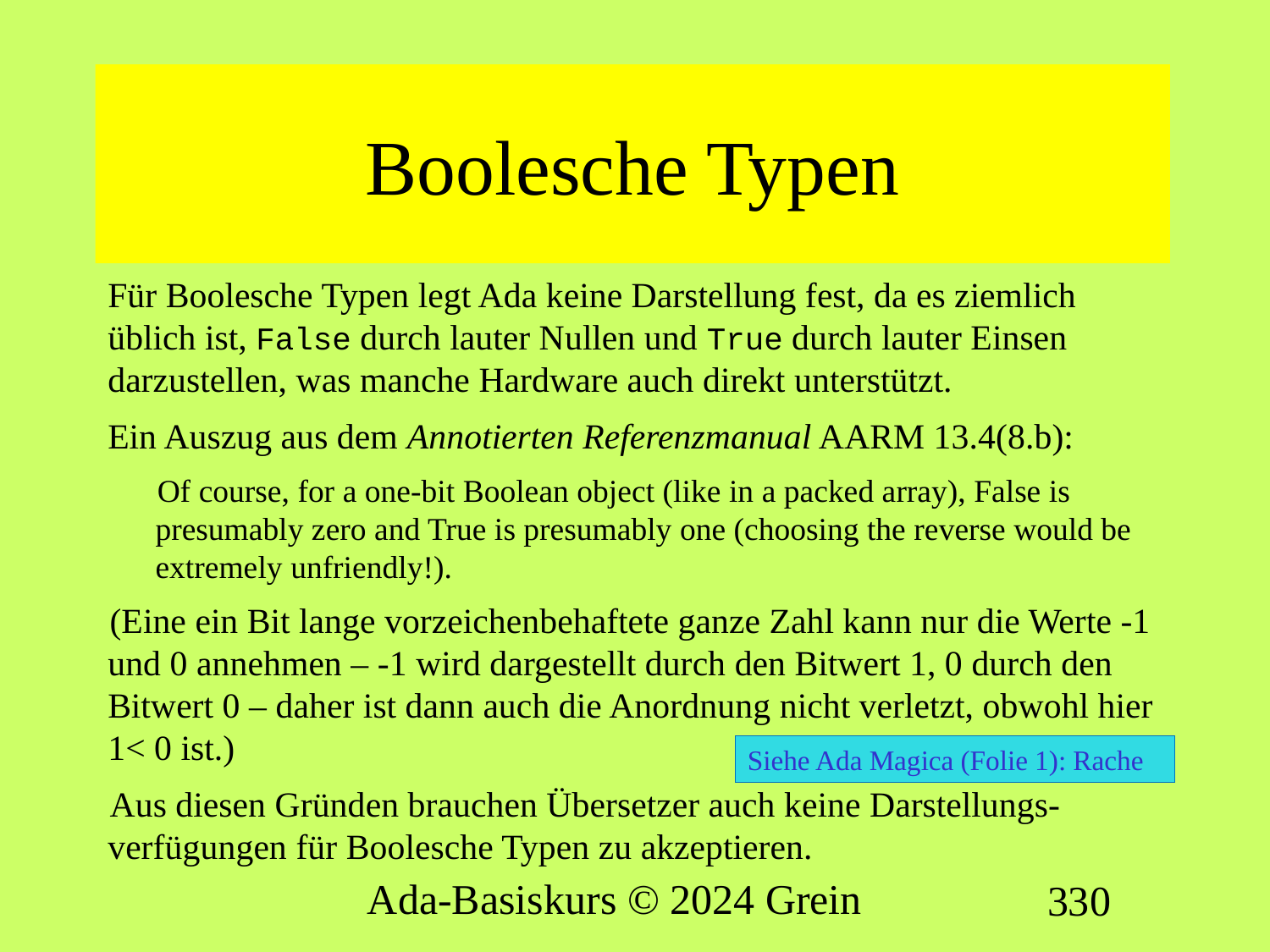

# Boolesche Typen
Für Boolesche Typen legt Ada keine Darstellung fest, da es ziemlich üblich ist, False durch lauter Nullen und True durch lauter Einsen darzustellen, was manche Hardware auch direkt unterstützt.
Ein Auszug aus dem Annotierten Referenzmanual AARM 13.4(8.b):
Of course, for a one-bit Boolean object (like in a packed array), False is presumably zero and True is presumably one (choosing the reverse would be extremely unfriendly!).
(Eine ein Bit lange vorzeichenbehaftete ganze Zahl kann nur die Werte -1 und 0 annehmen – -1 wird dargestellt durch den Bitwert 1, 0 durch den Bitwert 0 – daher ist dann auch die Anordnung nicht verletzt, obwohl hier 1< 0 ist.)
Aus diesen Gründen brauchen Übersetzer auch keine Darstellungs-verfügungen für Boolesche Typen zu akzeptieren.
Siehe Ada Magica (Folie 1): Rache
Ada-Basiskurs © 2024 Grein
330